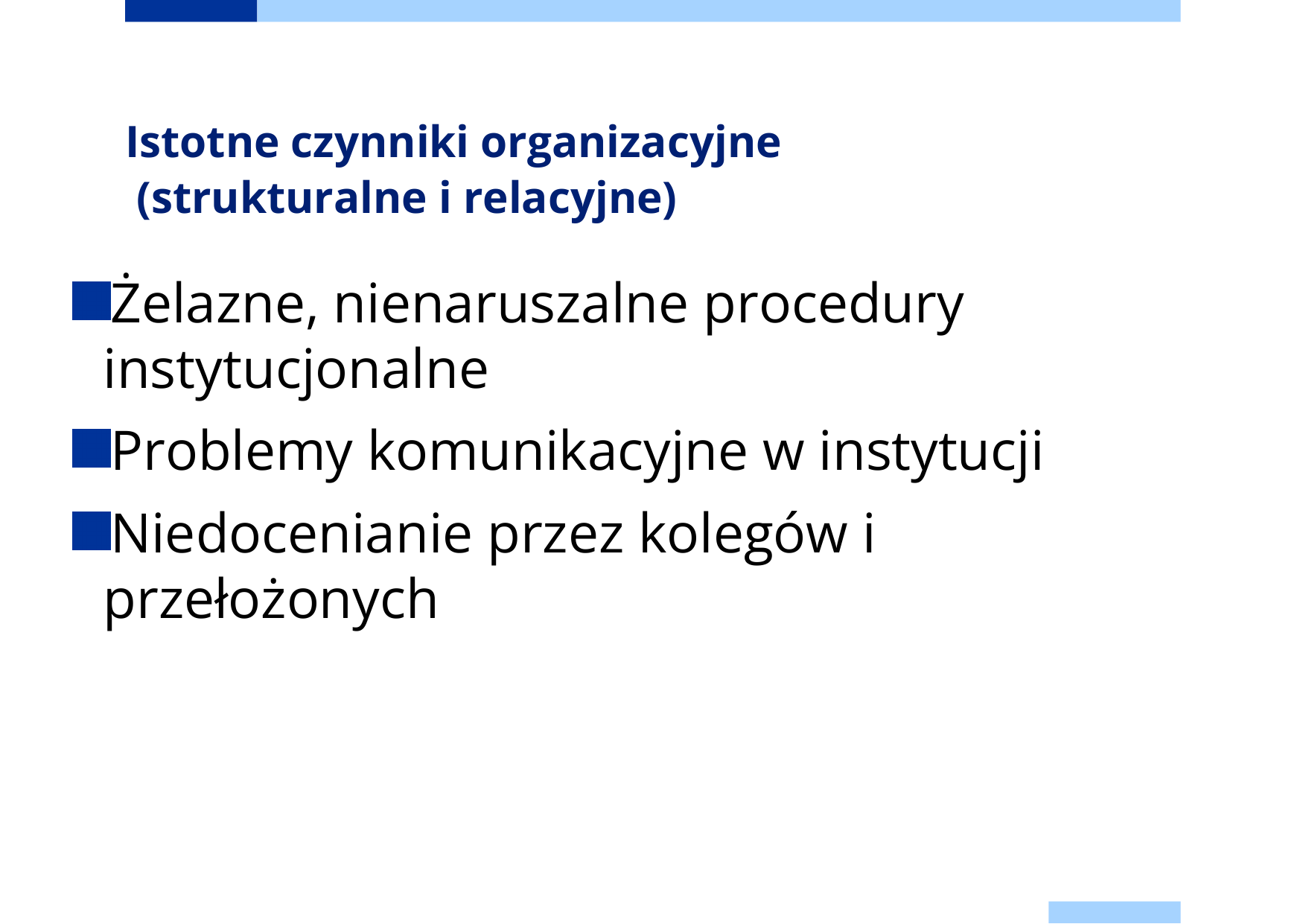

# Istotne czynniki organizacyjne (strukturalne i relacyjne)
Żelazne, nienaruszalne procedury instytucjonalne
Problemy komunikacyjne w instytucji
Niedocenianie przez kolegów i przełożonych